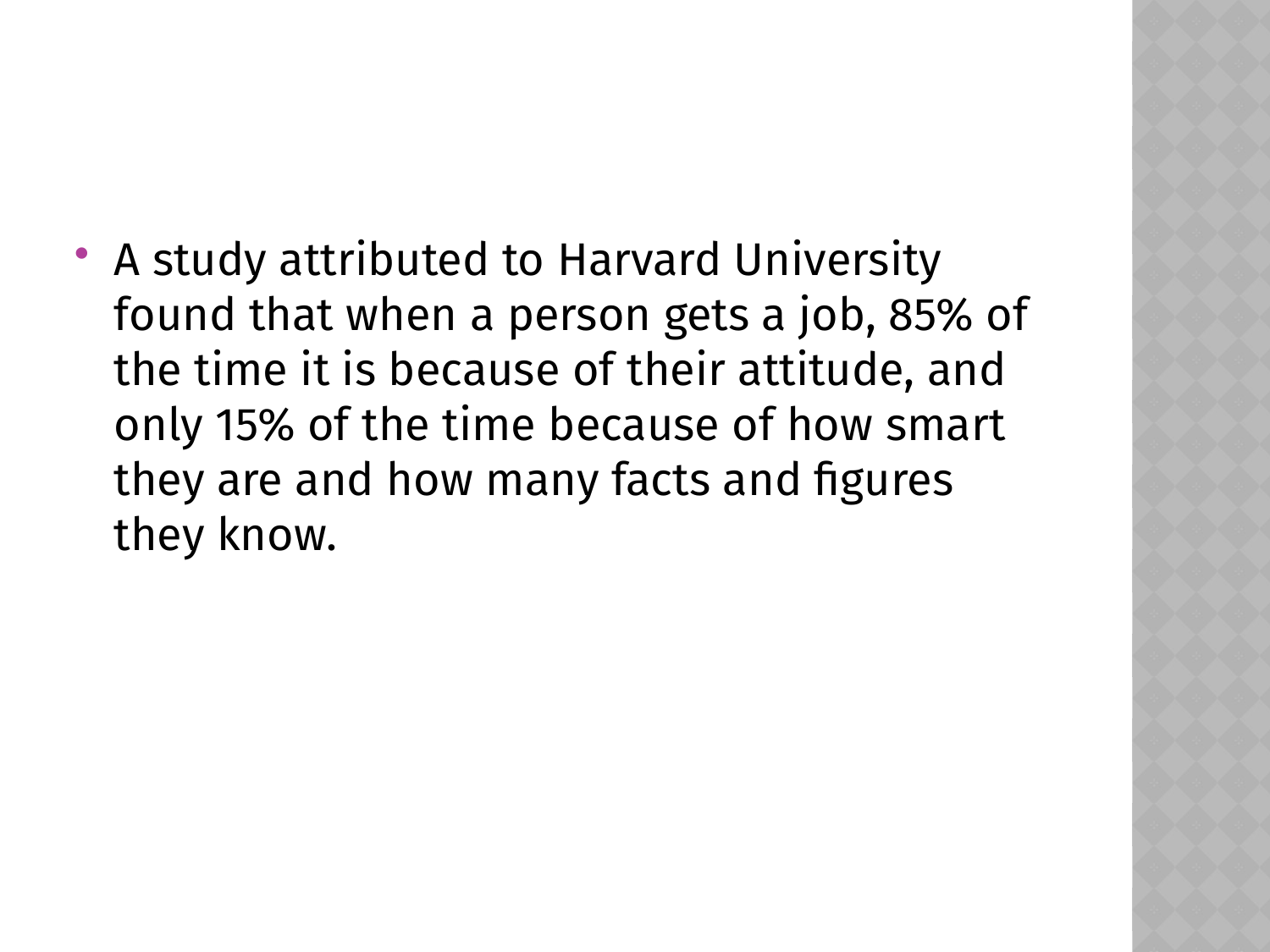

#
A study attributed to Harvard University found that when a person gets a job, 85% of the time it is because of their attitude, and only 15% of the time because of how smart they are and how many facts and figures they know.